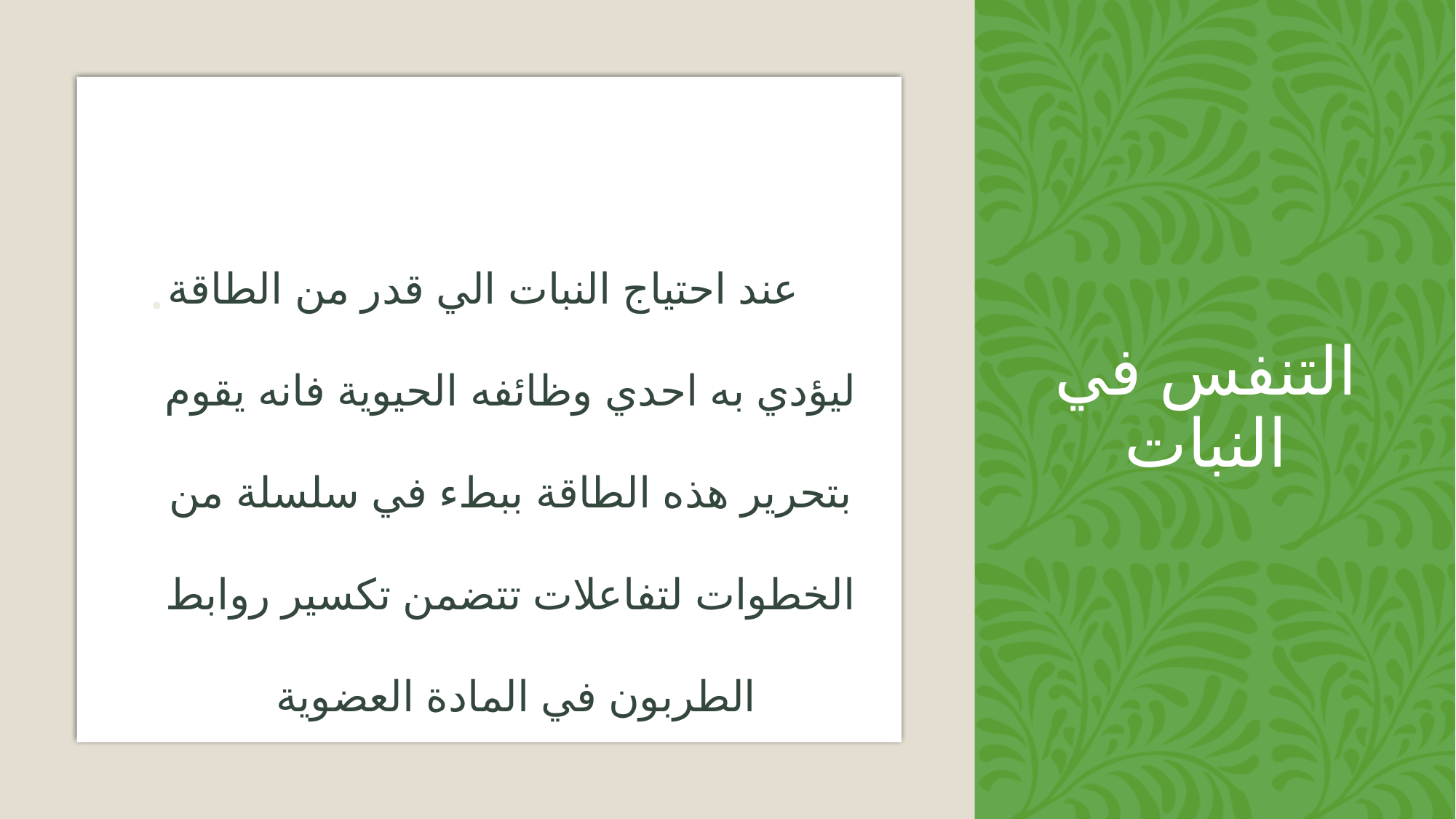

# التنفس في النبات

عند احتياج النبات الي قدر من الطاقة ليؤدي به احدي وظائفه الحيوية فانه يقوم بتحرير هذه الطاقة ببطء في سلسلة من الخطوات لتفاعلات تتضمن تكسير روابط الطربون في المادة العضوية
يمتص النبات الاخضر الطاقة الضوئية من الشمس و ذلك اثناء عملية البناء الضوئي ليحولها الي طاقة كيميائية تخزن في صورة جزيئات عضوية الجلوكوز غنية بالطاقة